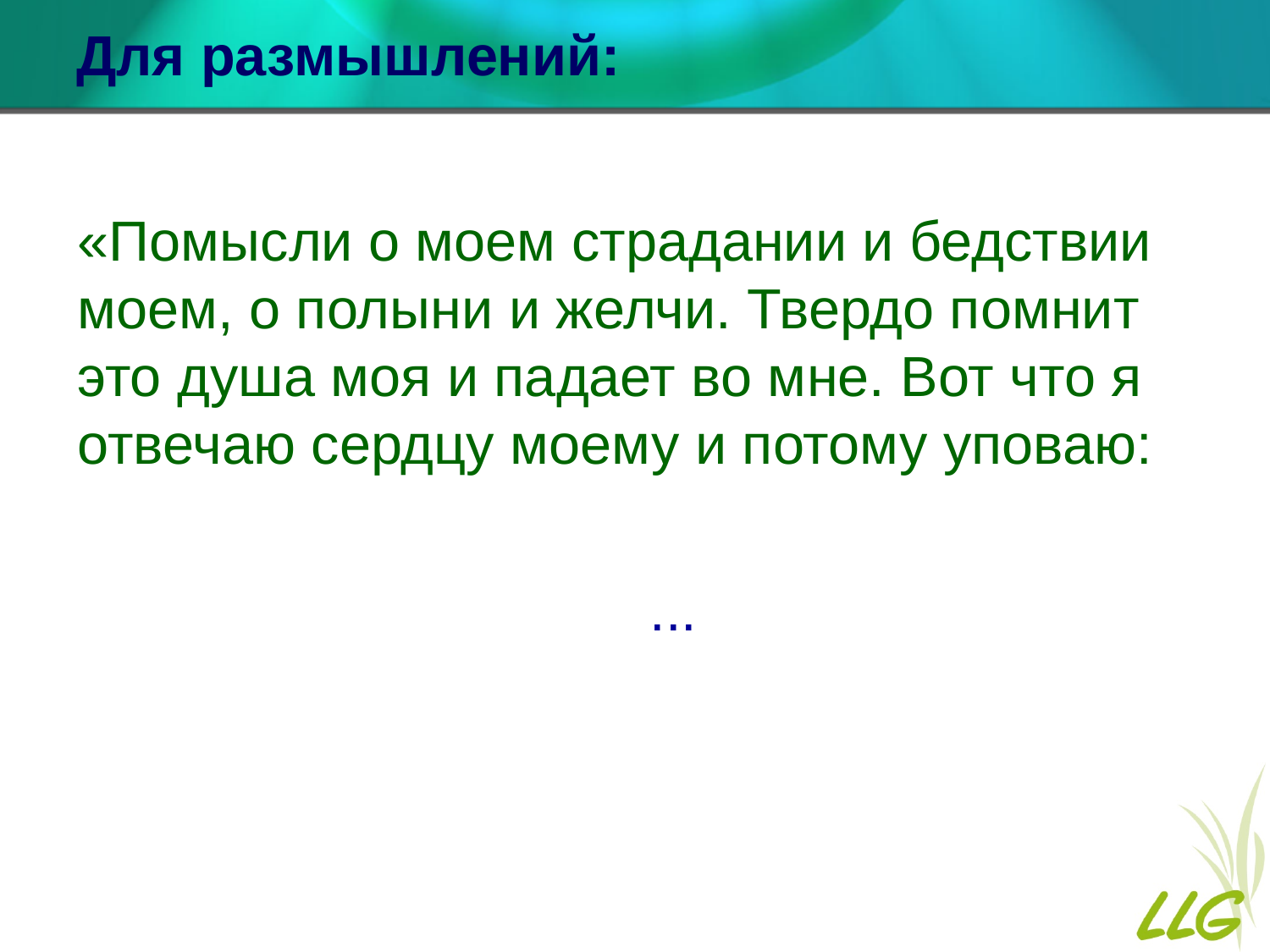

# Для размышлений:

«Помысли о моем страдании и бедствии моем, о полыни и желчи. Твердо помнит это душа моя и падает во мне. Вот что я отвечаю сердцу моему и потому уповаю:
...